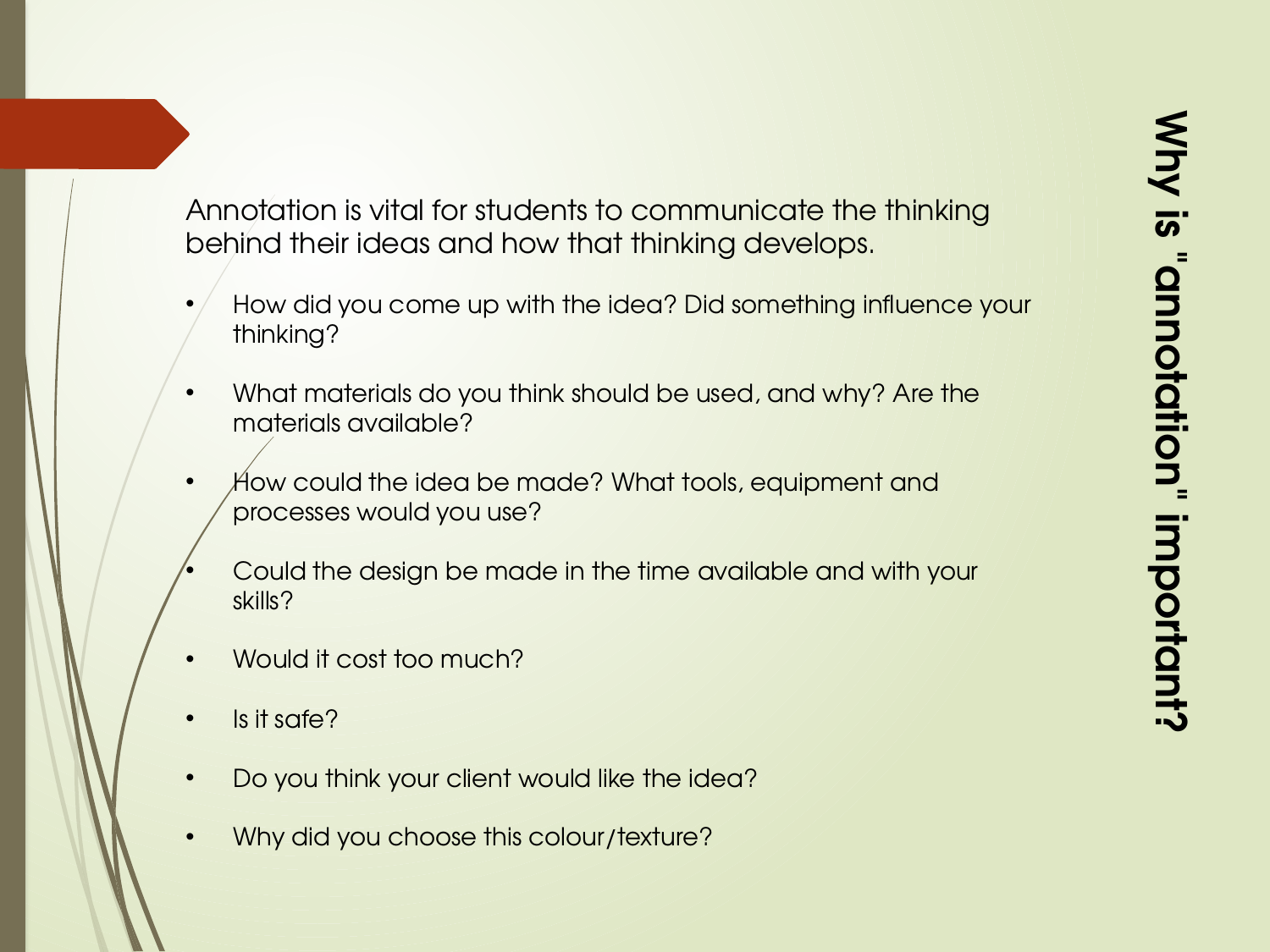

Why is "annotation" important?
Annotation is vital for students to communicate the thinking behind their ideas and how that thinking develops.

How did you come up with the idea? Did something influence your thinking?

What materials do you think should be used, and why? Are the materials available?

How could the idea be made? What tools, equipment and processes would you use?

Could the design be made in the time available and with your skills?

Would it cost too much?

Is it safe?

Do you think your client would like the idea?

Why did you choose this colour/texture?